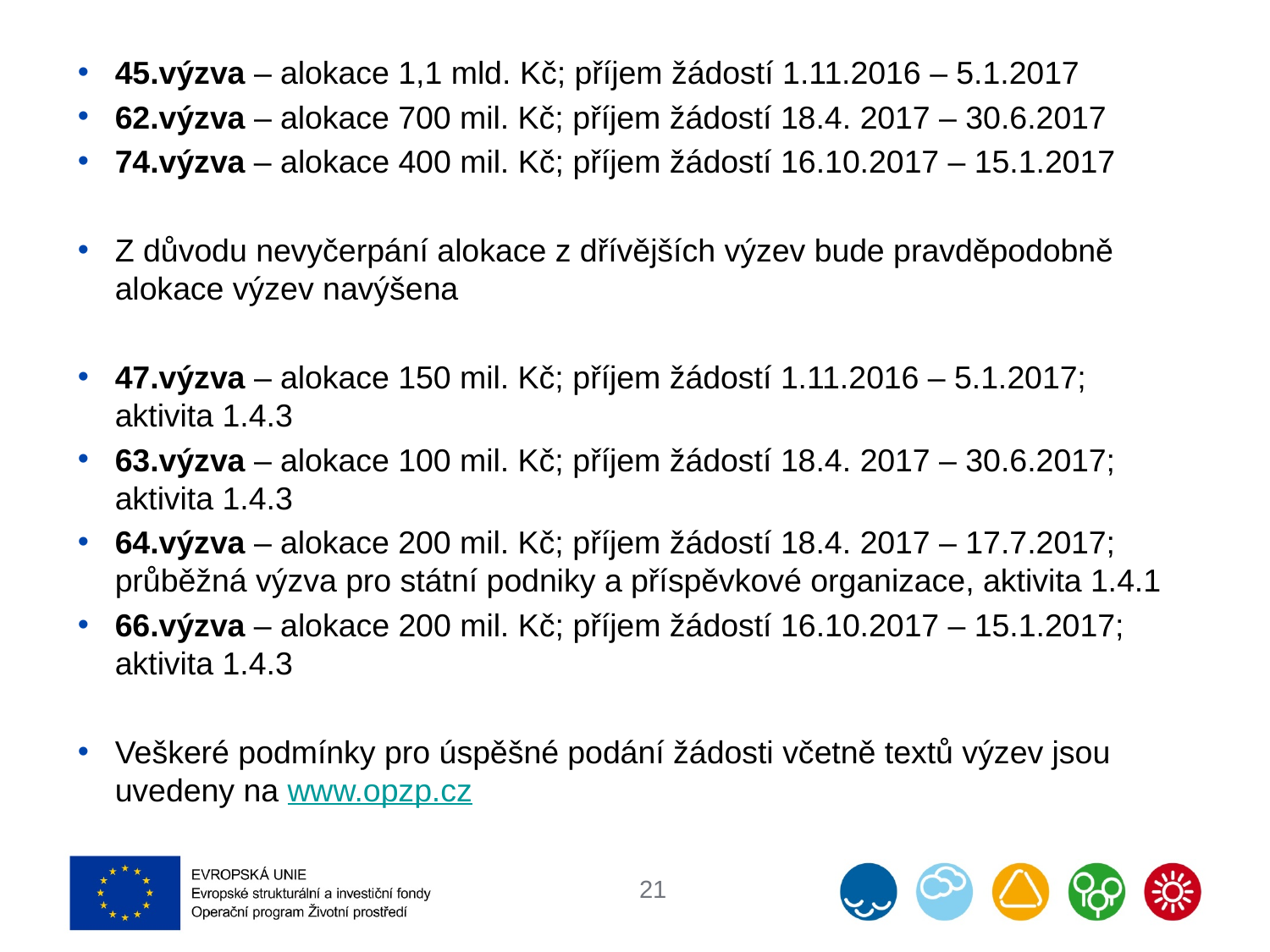

45.výzva – alokace 1,1 mld. Kč; příjem žádostí 1.11.2016 – 5.1.2017
62.výzva – alokace 700 mil. Kč; příjem žádostí 18.4. 2017 – 30.6.2017
74.výzva – alokace 400 mil. Kč; příjem žádostí 16.10.2017 – 15.1.2017

Z důvodu nevyčerpání alokace z dřívějších výzev bude pravděpodobně alokace výzev navýšena

47.výzva – alokace 150 mil. Kč; příjem žádostí 1.11.2016 – 5.1.2017; aktivita 1.4.3
63.výzva – alokace 100 mil. Kč; příjem žádostí 18.4. 2017 – 30.6.2017; aktivita 1.4.3
64.výzva – alokace 200 mil. Kč; příjem žádostí 18.4. 2017 – 17.7.2017; průběžná výzva pro státní podniky a příspěvkové organizace, aktivita 1.4.1
66.výzva – alokace 200 mil. Kč; příjem žádostí 16.10.2017 – 15.1.2017; aktivita 1.4.3

Veškeré podmínky pro úspěšné podání žádosti včetně textů výzev jsou uvedeny na www.opzp.cz

21